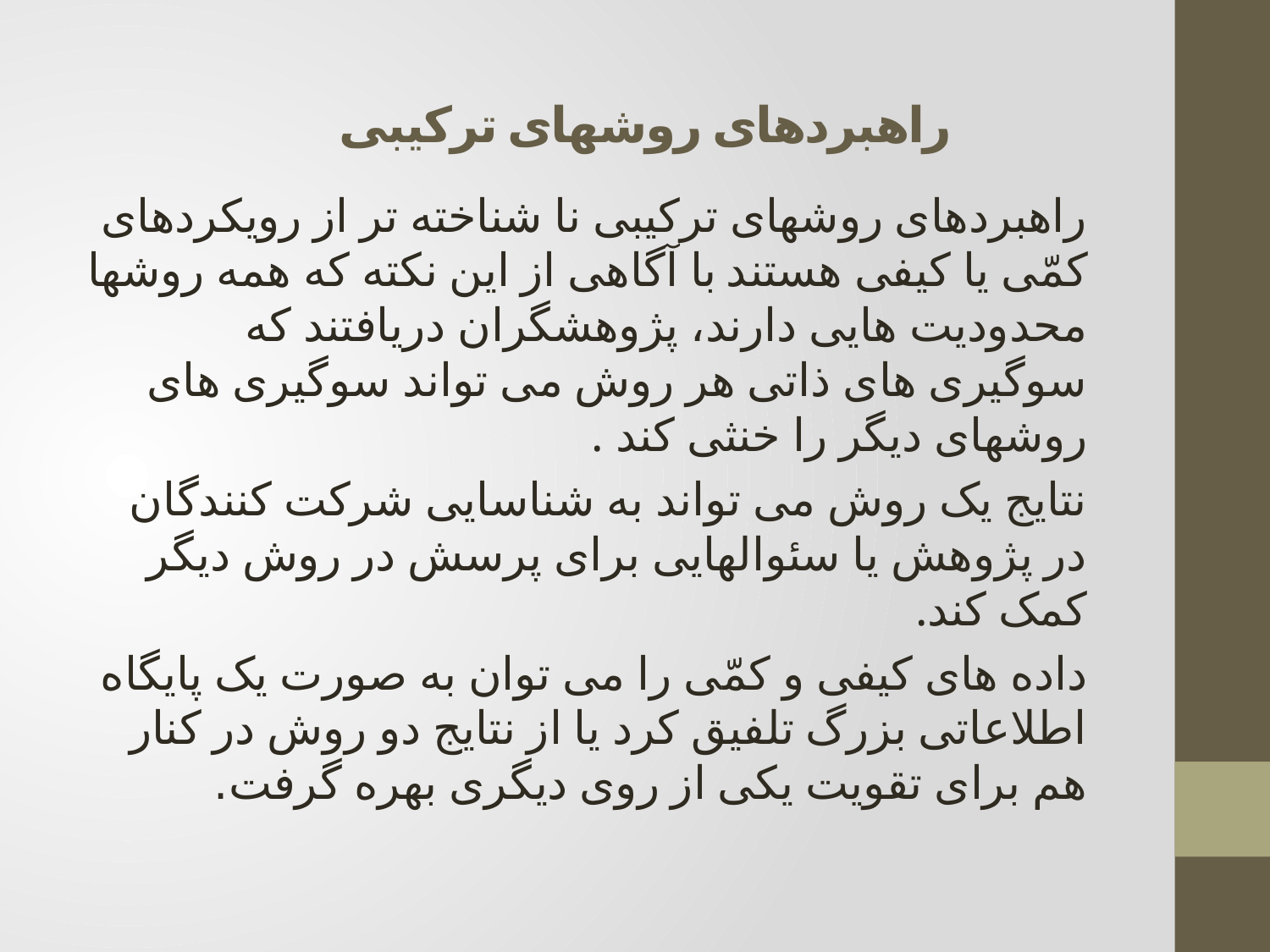

# راهبردهای روشهای ترکیبی
راهبردهای روشهای ترکیبی نا شناخته تر از رویکردهای کمّی یا کیفی هستند با آگاهی از این نکته که همه روشها محدودیت هایی دارند، پژوهشگران دریافتند که سوگیری های ذاتی هر روش می تواند سوگیری های روشهای دیگر را خنثی کند .
نتایج یک روش می تواند به شناسایی شرکت کنندگان در پژوهش یا سئوالهایی برای پرسش در روش دیگر کمک کند.
داده های کیفی و کمّی را می توان به صورت یک پایگاه اطلاعاتی بزرگ تلفیق کرد یا از نتایج دو روش در کنار هم برای تقویت یکی از روی دیگری بهره گرفت.